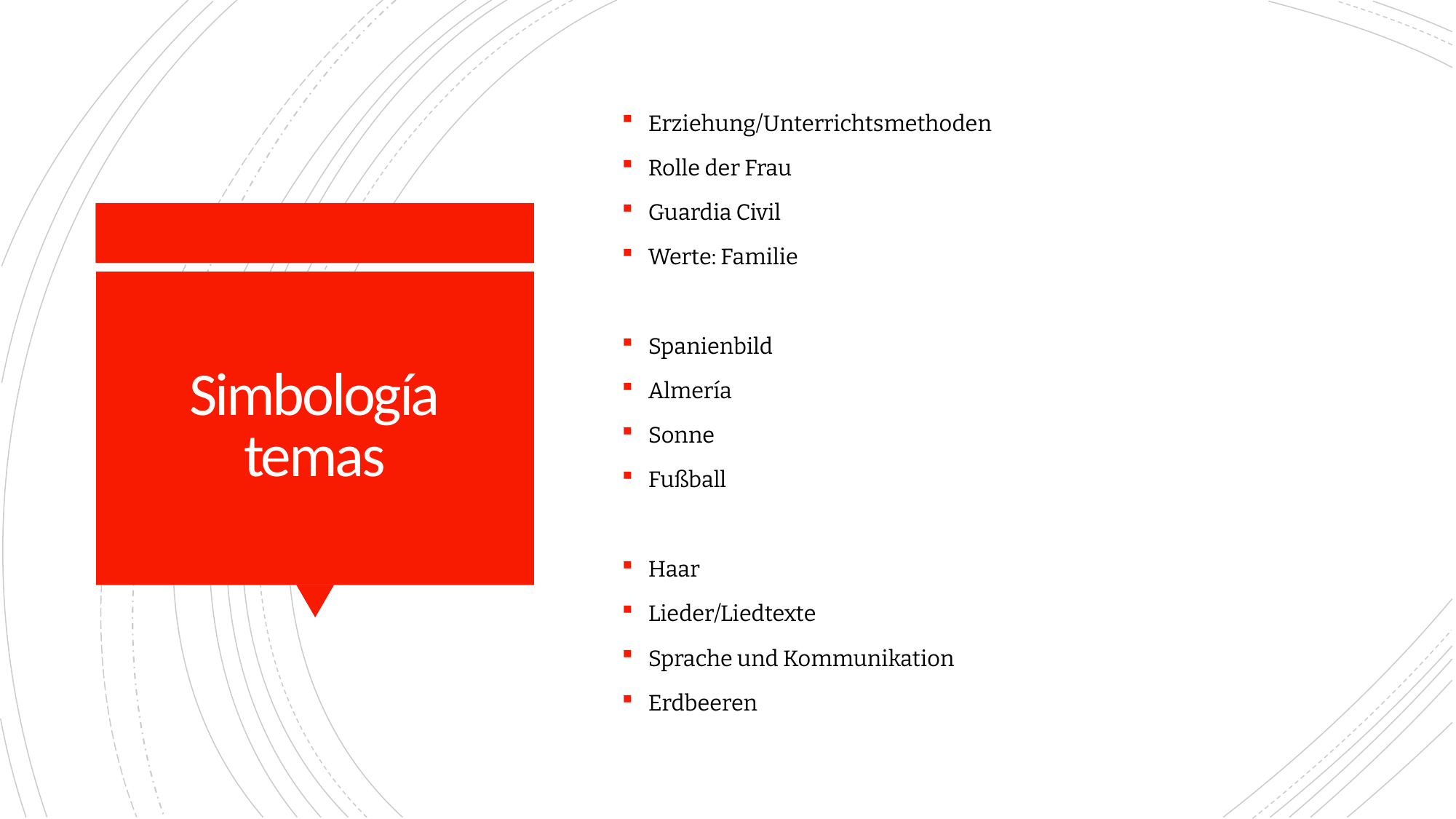

Erziehung/Unterrichtsmethoden
Rolle der Frau
Guardia Civil
Werte: Familie

Spanienbild
Almería
Sonne
Fußball

Haar
Lieder/Liedtexte
Sprache und Kommunikation
Erdbeeren
# Simbología temas